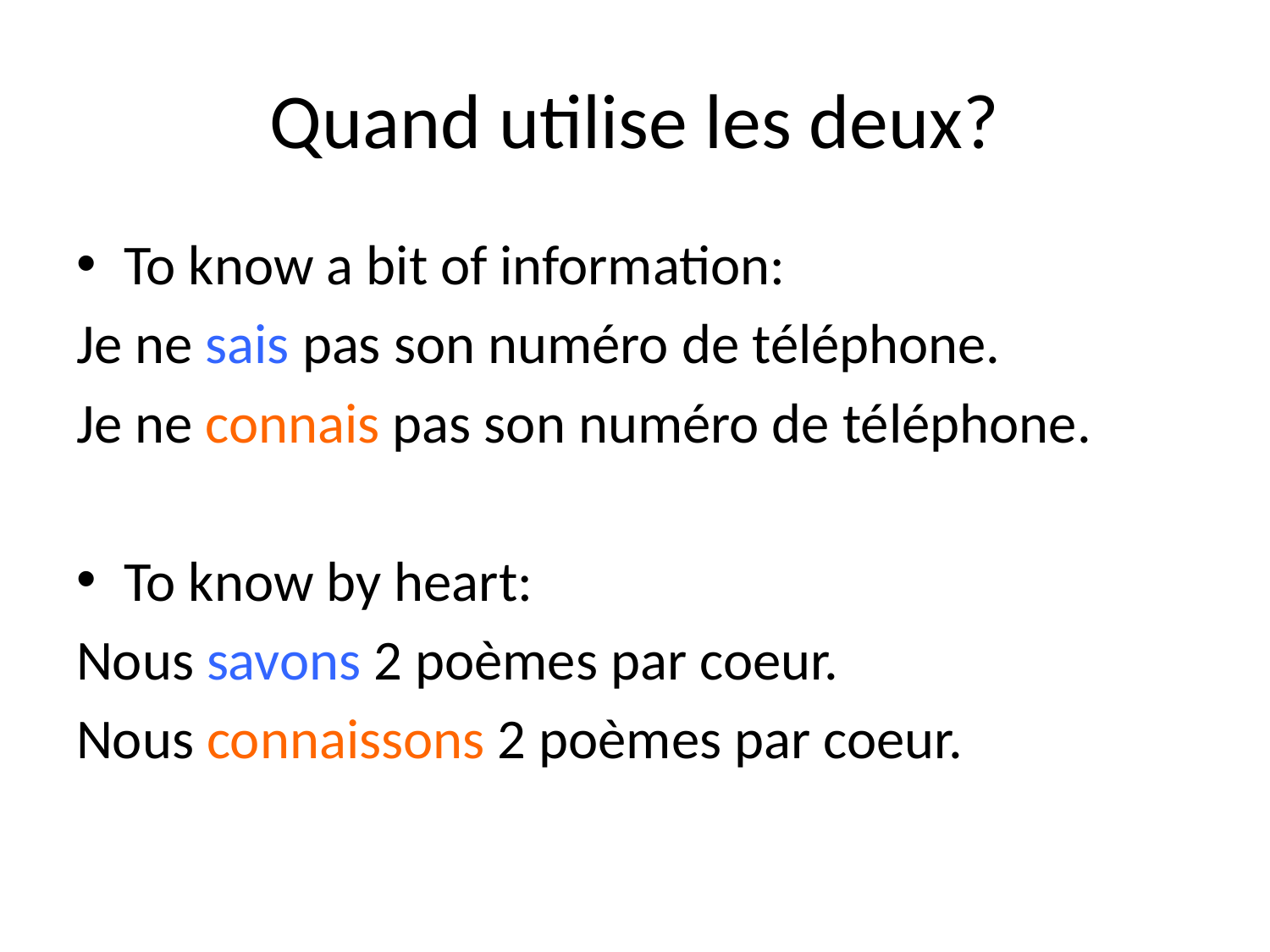

# Quand utilise les deux?
To know a bit of information:
Je ne sais pas son numéro de téléphone.
Je ne connais pas son numéro de téléphone.

To know by heart:
Nous savons 2 poèmes par coeur.
Nous connaissons 2 poèmes par coeur.